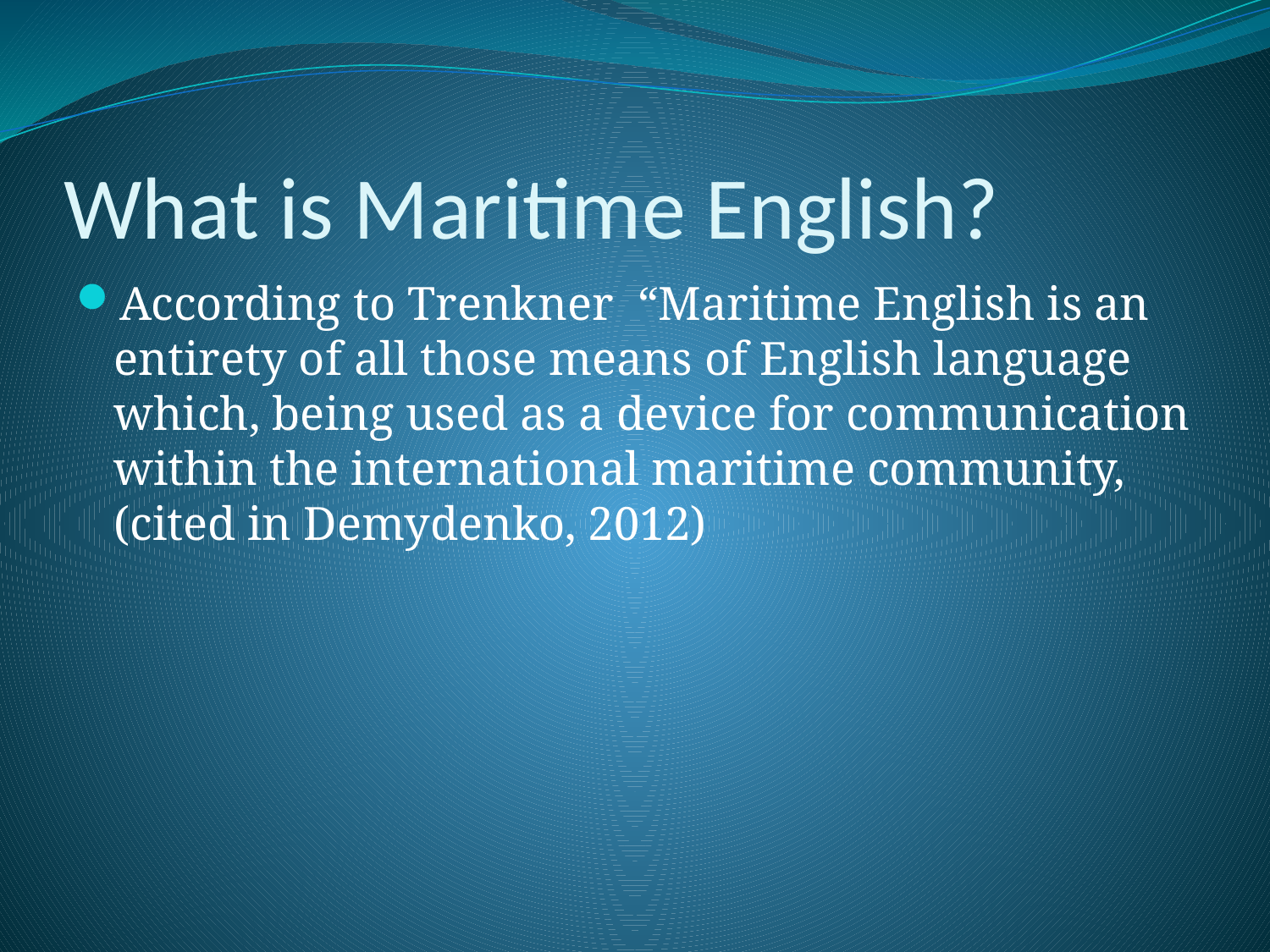

# What is Maritime English?
According to Trenkner  “Maritime English is an entirety of all those means of English language which, being used as a device for communication within the international maritime community, (cited in Demydenko, 2012)